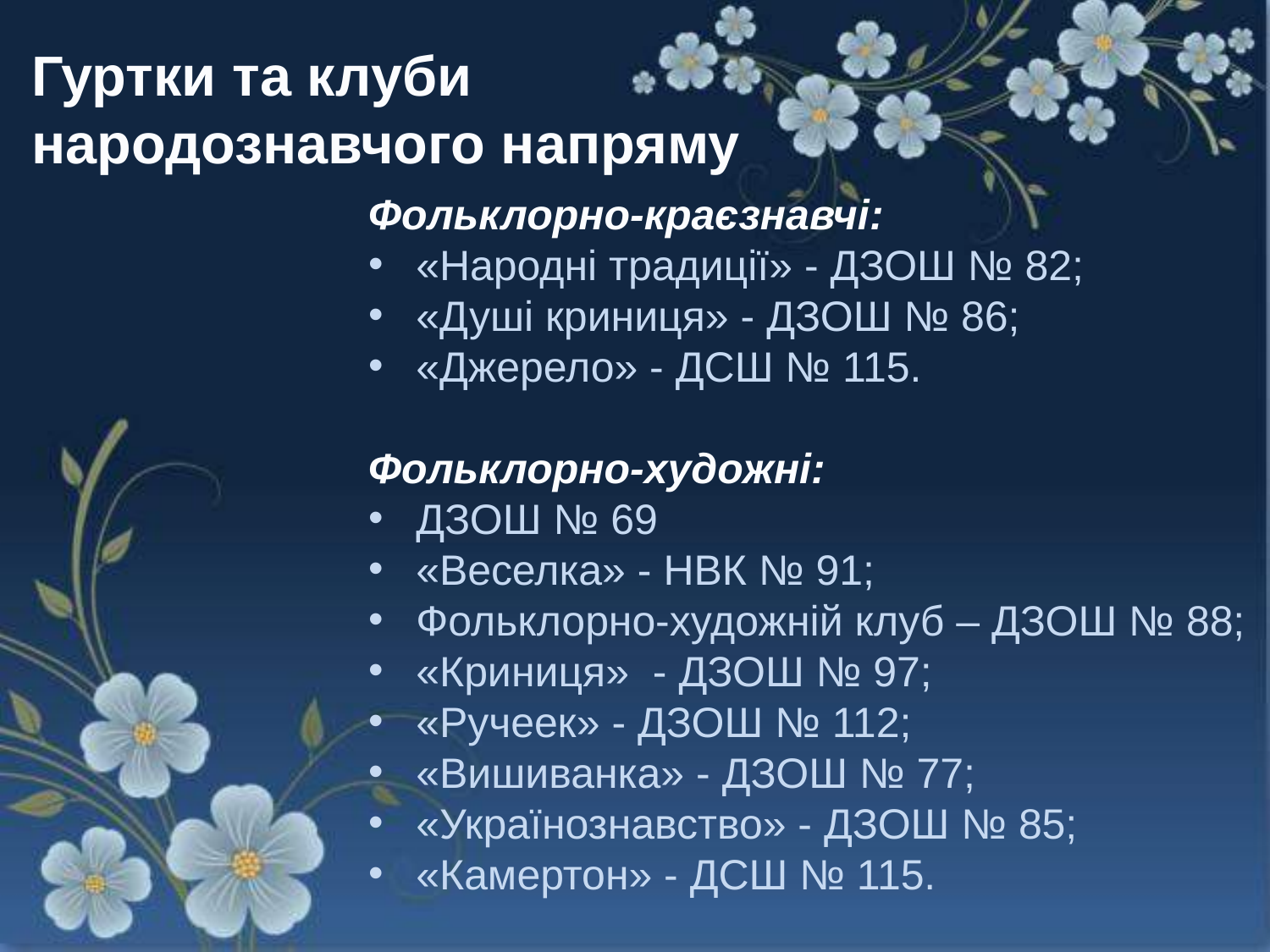

Гуртки та клуби
народознавчого напряму
Фольклорно-краєзнавчі:
«Народні традиції» - ДЗОШ № 82;
«Душі криниця» - ДЗОШ № 86;
«Джерело» - ДСШ № 115.

Фольклорно-художні:
ДЗОШ № 69
«Веселка» - НВК № 91;
Фольклорно-художній клуб – ДЗОШ № 88;
«Криниця»  - ДЗОШ № 97;
«Ручеек» - ДЗОШ № 112;
«Вишиванка» - ДЗОШ № 77;
«Українознавство» - ДЗОШ № 85;
«Камертон» - ДСШ № 115.